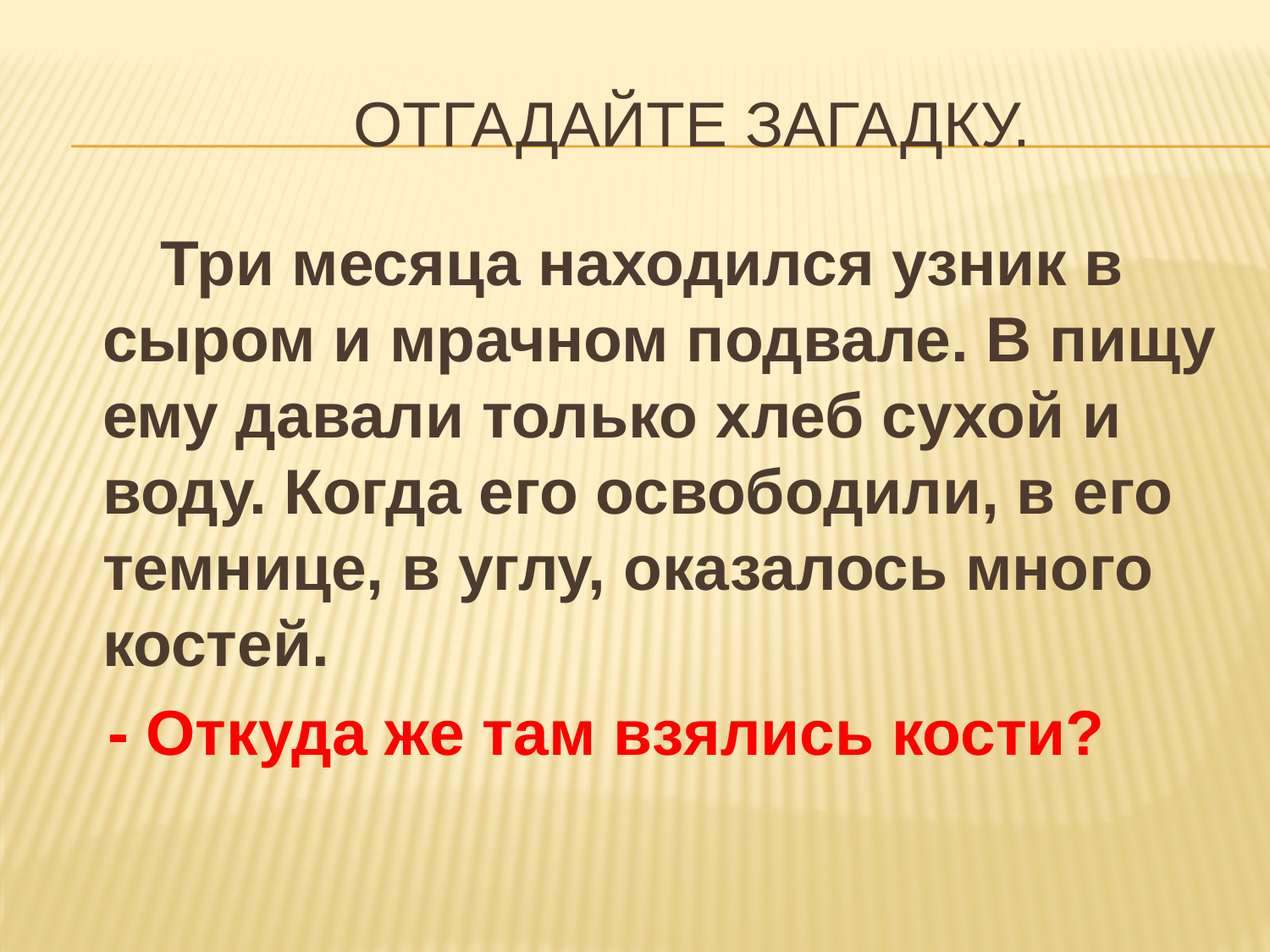

# Отгадайте загадку.
      Три месяца находился узник в сыром и мрачном подвале. В пищу ему давали только хлеб сухой и воду. Когда его освободили, в его темнице, в углу, оказалось много костей.
   - Откуда же там взялись кости?